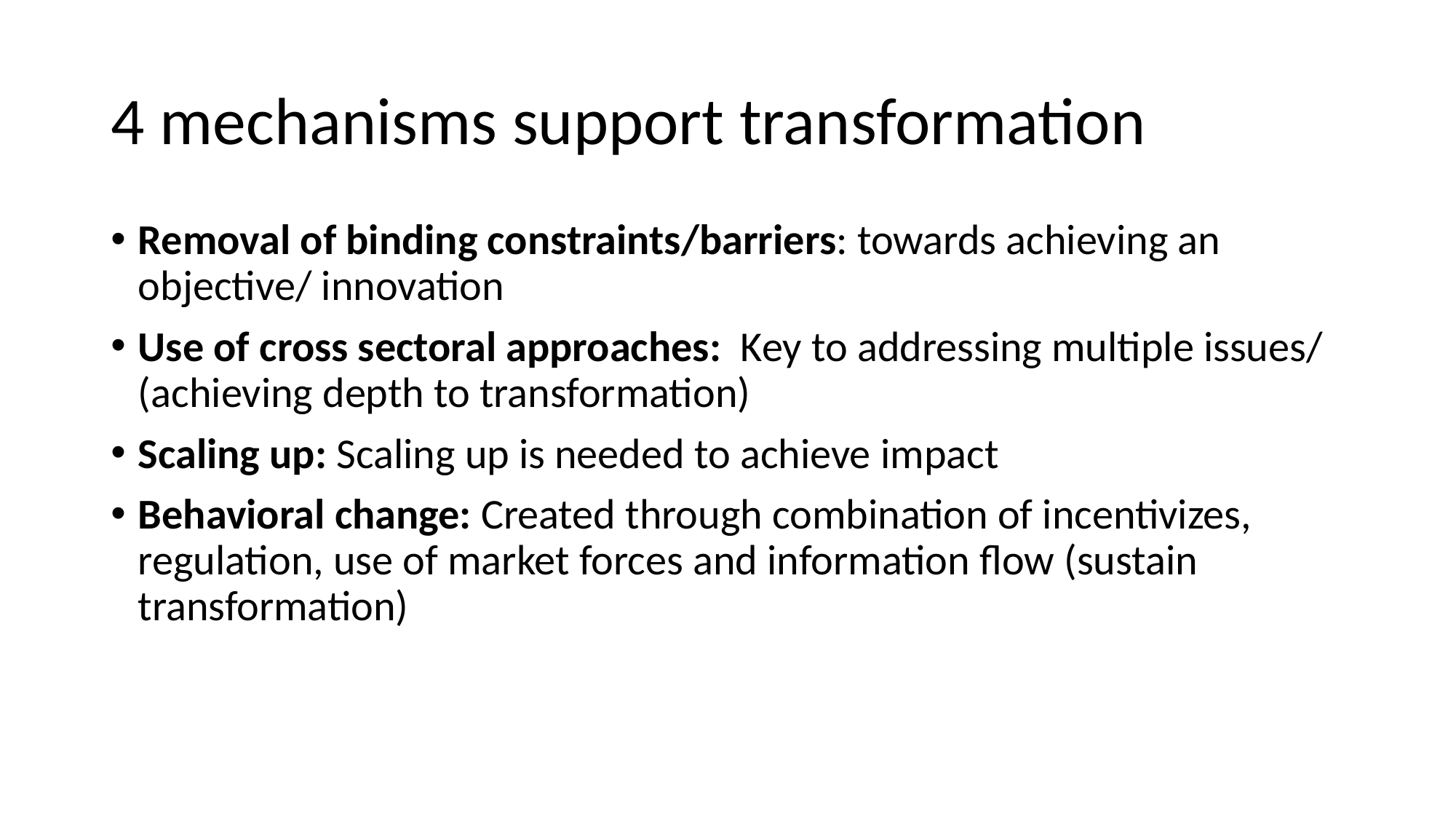

# 4 mechanisms support transformation
Removal of binding constraints/barriers: towards achieving an objective/ innovation
Use of cross sectoral approaches:  Key to addressing multiple issues/ (achieving depth to transformation)
Scaling up: Scaling up is needed to achieve impact
Behavioral change: Created through combination of incentivizes, regulation, use of market forces and information flow (sustain transformation)